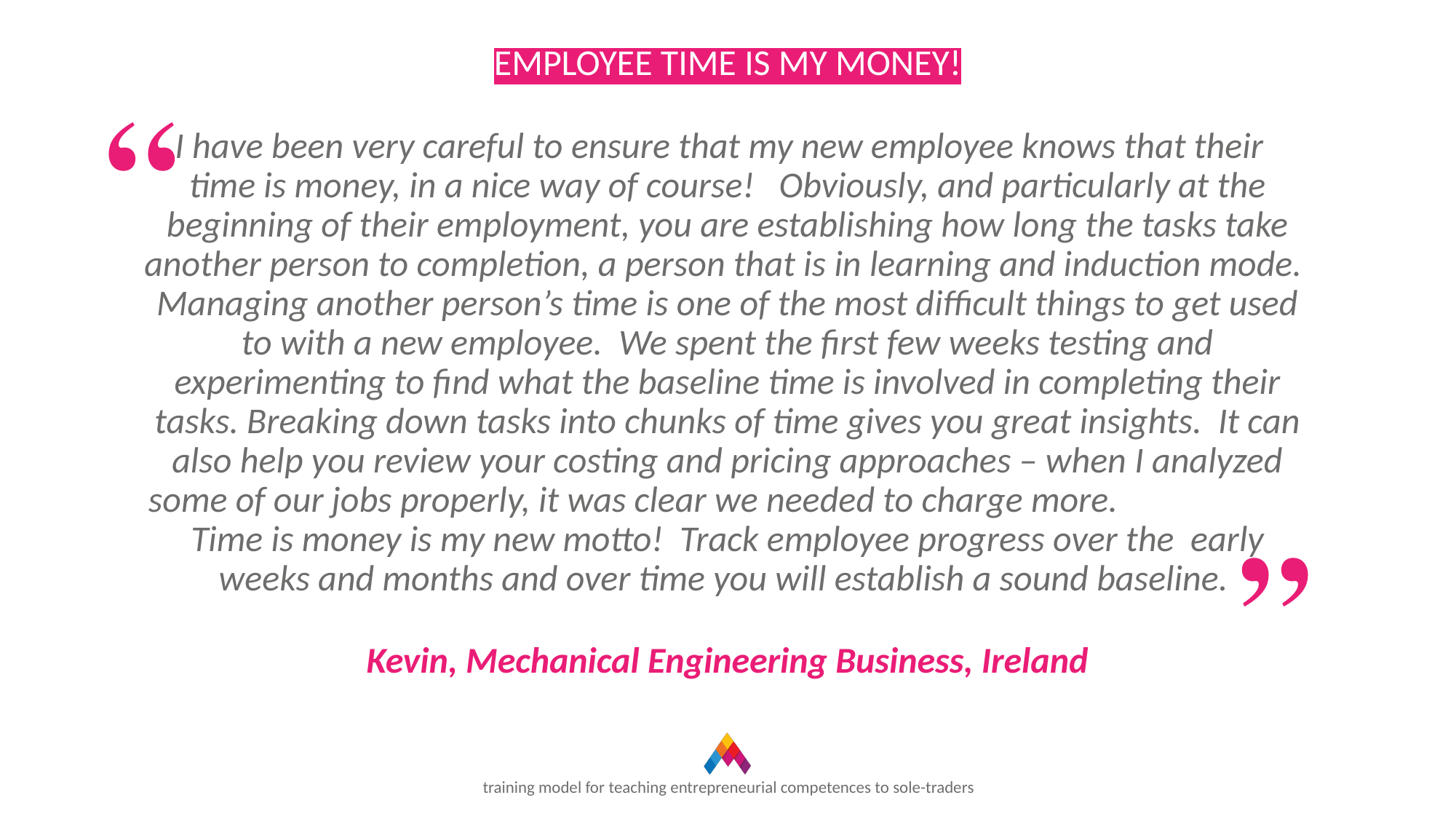

EMPLOYEE TIME IS MY MONEY!

I have been very careful to ensure that my new employee knows that their   time is money, in a nice way of course!   Obviously, and particularly at the beginning of their employment, you are establishing how long the tasks take another person to completion, a person that is in learning and induction mode.  Managing another person’s time is one of the most difficult things to get used to with a new employee.  We spent the first few weeks testing and experimenting to find what the baseline time is involved in completing their tasks. Breaking down tasks into chunks of time gives you great insights.  It can also help you review your costing and pricing approaches – when I analyzed some of our jobs properly, it was clear we needed to charge more.                        Time is money is my new motto!  Track employee progress over the  early weeks and months and over time you will establish a sound baseline.

Kevin, Mechanical Engineering Business, Ireland
“
“